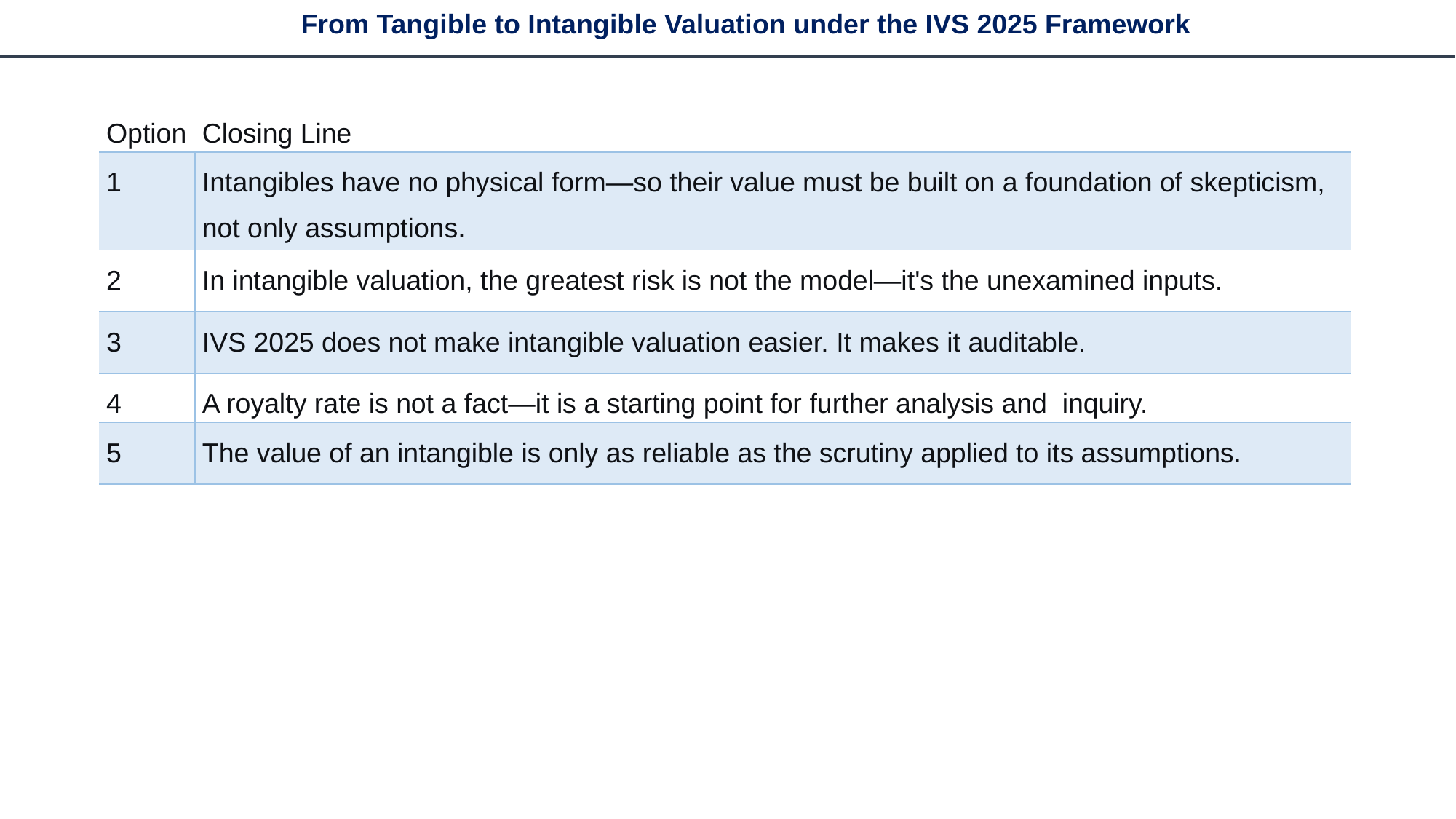

From Tangible to Intangible Valuation under the IVS 2025 Framework
| Option | Closing Line |
| --- | --- |
| 1 | Intangibles have no physical form—so their value must be built on a foundation of skepticism, not only assumptions. |
| 2 | In intangible valuation, the greatest risk is not the model—it's the unexamined inputs. |
| 3 | IVS 2025 does not make intangible valuation easier. It makes it auditable. |
| 4 | A royalty rate is not a fact—it is a starting point for further analysis and inquiry. |
| 5 | The value of an intangible is only as reliable as the scrutiny applied to its assumptions. |